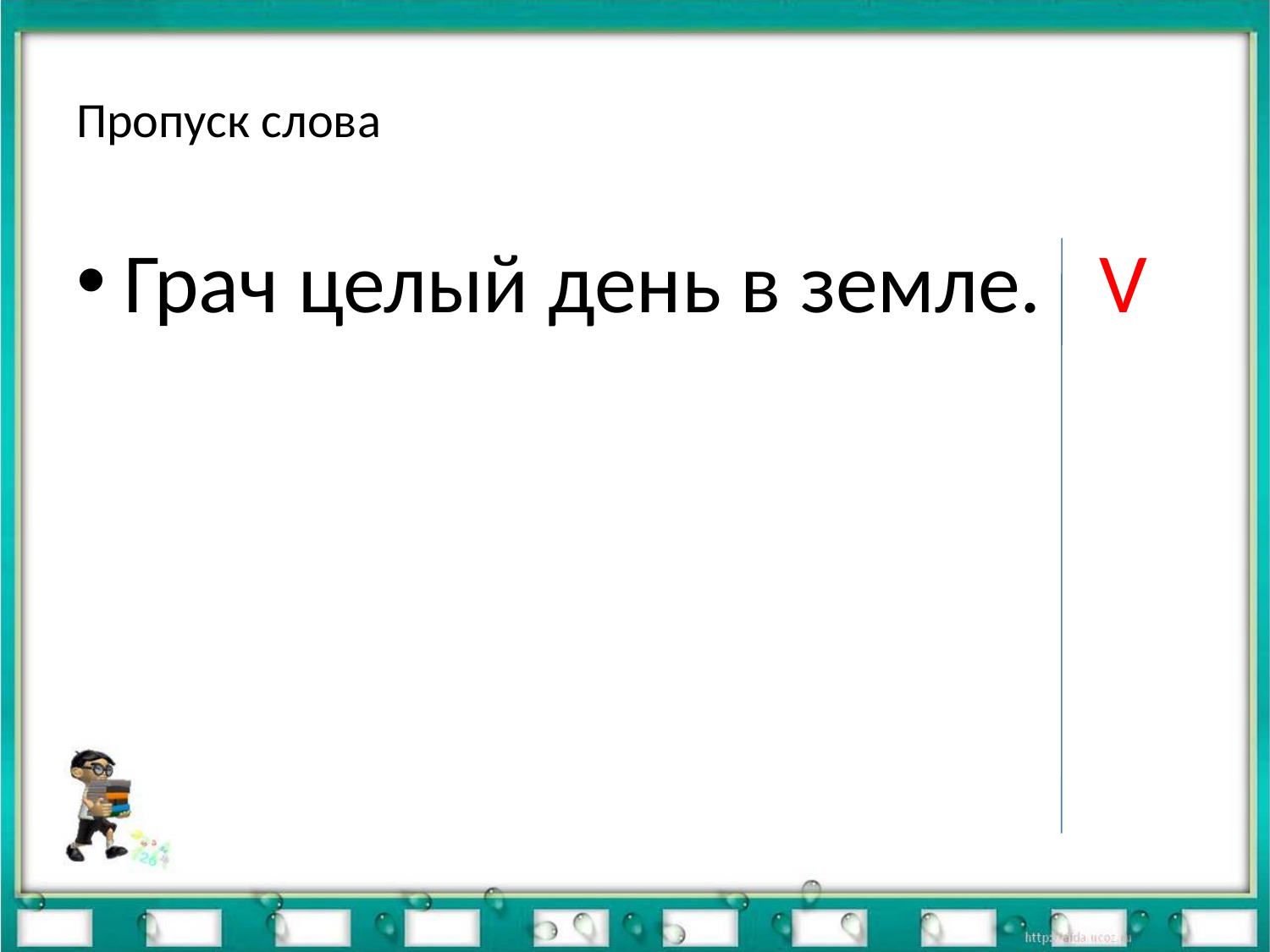

# Пропуск слова
Грач целый день в земле.   V